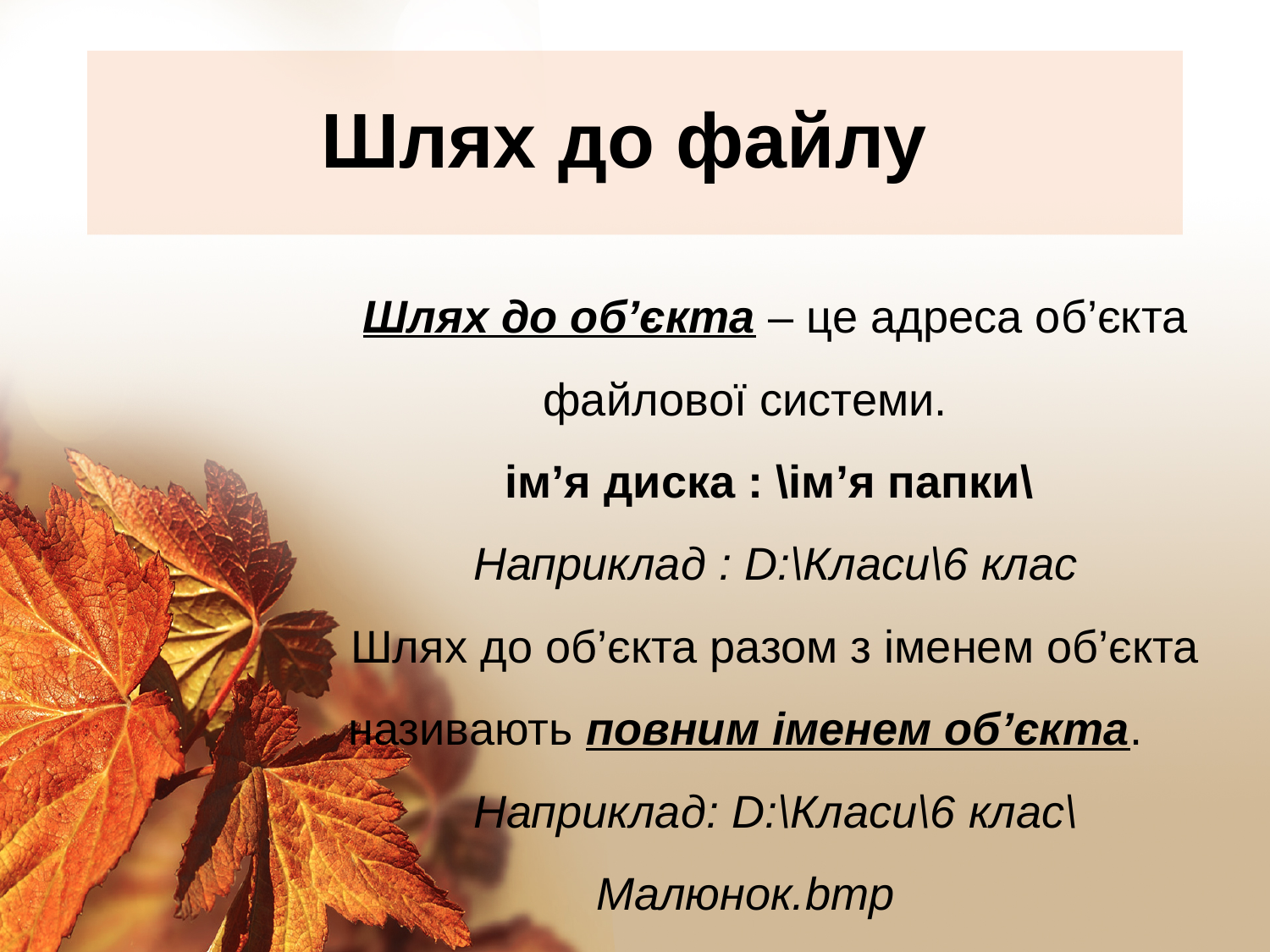

# Шлях до файлу
Шлях до об’єкта – це адреса об’єкта файлової системи.
ім’я диска : \ім’я папки\
Наприклад : D:\Класи\6 клас
Шлях до об’єкта разом з іменем об’єкта називають повним іменем об’єкта.
Наприклад: D:\Класи\6 клас\Малюнок.bmp